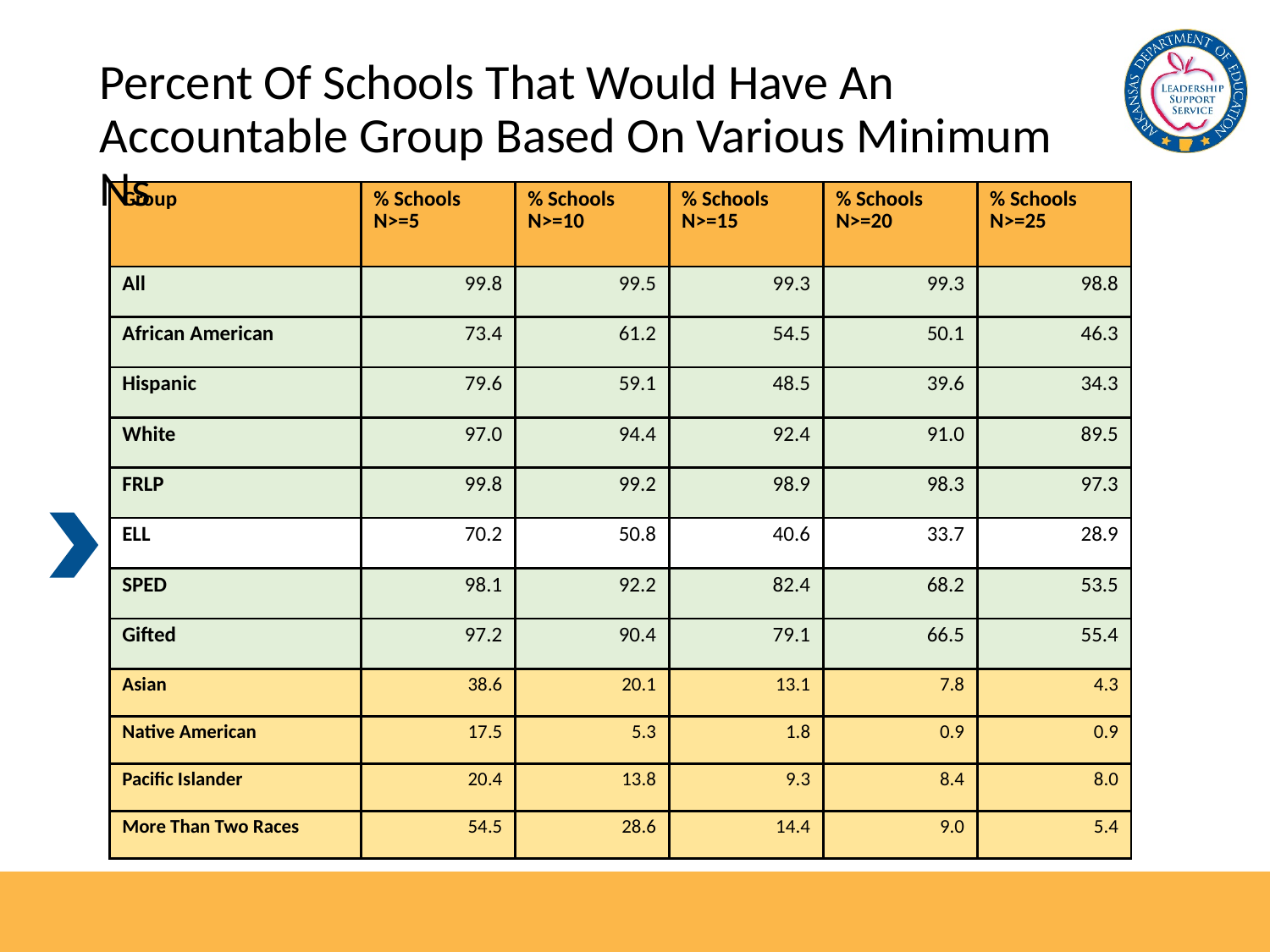

Percent Of Schools That Would Have An Accountable Group Based On Various Minimum Ns
| Group | % Schools N>=5 | % Schools N>=10 | % Schools N>=15 | % Schools N>=20 | % Schools N>=25 |
| --- | --- | --- | --- | --- | --- |
| All | 99.8 | 99.5 | 99.3 | 99.3 | 98.8 |
| African American | 73.4 | 61.2 | 54.5 | 50.1 | 46.3 |
| Hispanic | 79.6 | 59.1 | 48.5 | 39.6 | 34.3 |
| White | 97.0 | 94.4 | 92.4 | 91.0 | 89.5 |
| FRLP | 99.8 | 99.2 | 98.9 | 98.3 | 97.3 |
| ELL | 70.2 | 50.8 | 40.6 | 33.7 | 28.9 |
| SPED | 98.1 | 92.2 | 82.4 | 68.2 | 53.5 |
| Gifted | 97.2 | 90.4 | 79.1 | 66.5 | 55.4 |
| Asian | 38.6 | 20.1 | 13.1 | 7.8 | 4.3 |
| Native American | 17.5 | 5.3 | 1.8 | 0.9 | 0.9 |
| Pacific Islander | 20.4 | 13.8 | 9.3 | 8.4 | 8.0 |
| More Than Two Races | 54.5 | 28.6 | 14.4 | 9.0 | 5.4 |